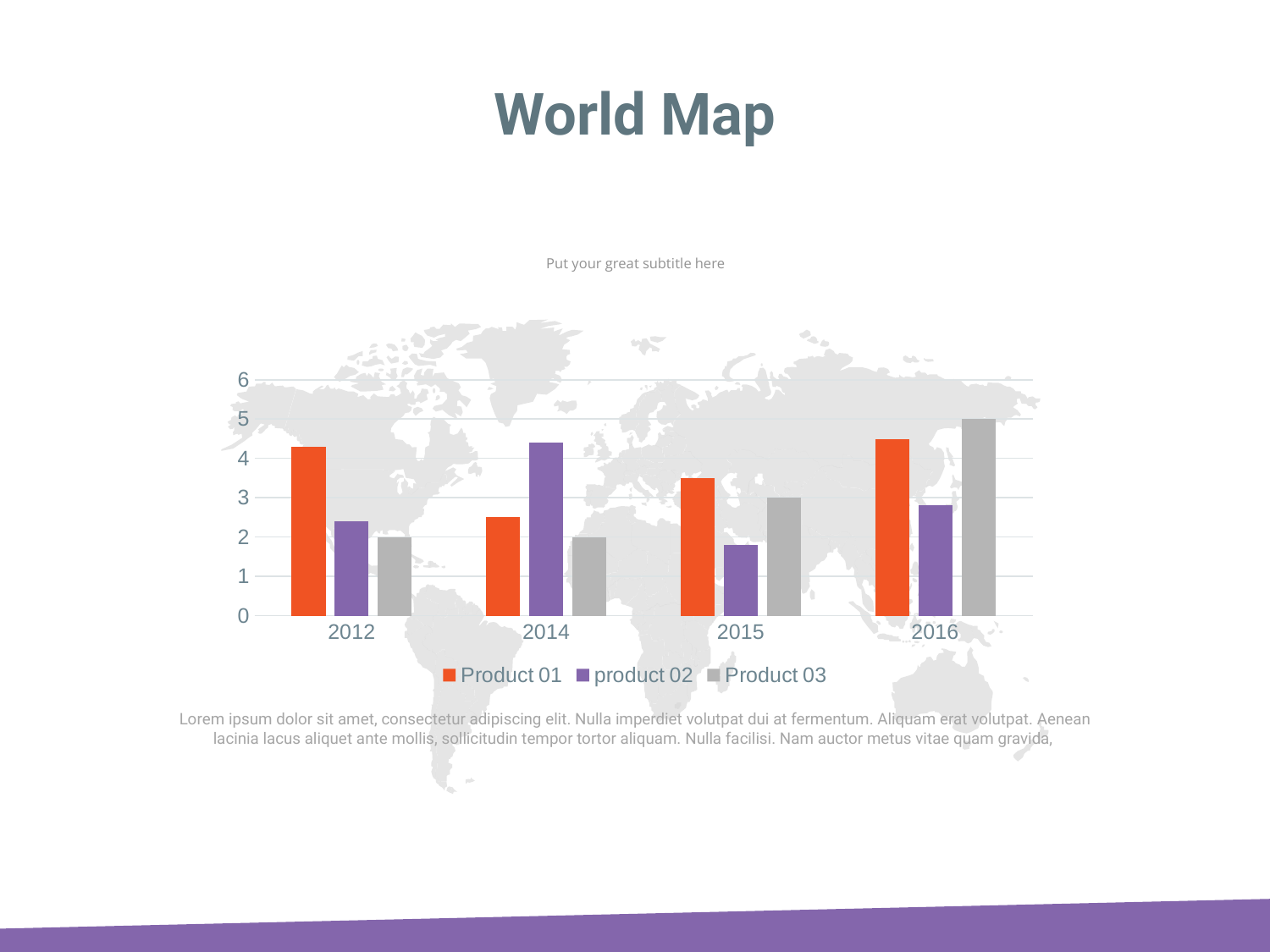

World Map
Put your great subtitle here

### Chart

| Category | Product 01 | product 02 | Product 03 |
|---|---|---|---|
| 2012 | 4.3 | 2.4 | 2.0 |
| 2014 | 2.5 | 4.4 | 2.0 |
| 2015 | 3.5 | 1.8 | 3.0 |
| 2016 | 4.5 | 2.8 | 5.0 |
Lorem ipsum dolor sit amet, consectetur adipiscing elit. Nulla imperdiet volutpat dui at fermentum. Aliquam erat volutpat. Aenean lacinia lacus aliquet ante mollis, sollicitudin tempor tortor aliquam. Nulla facilisi. Nam auctor metus vitae quam gravida,